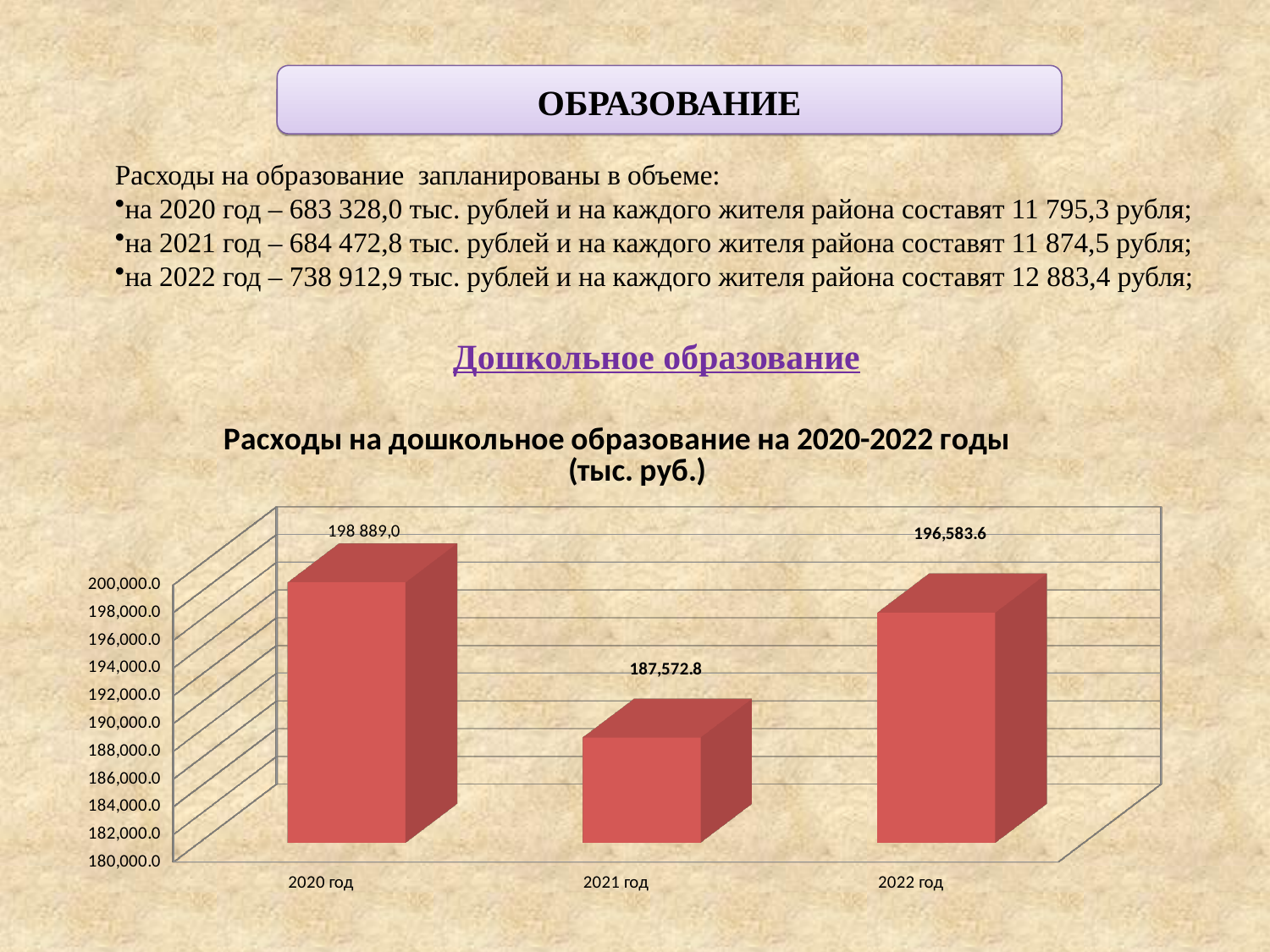

ОБРАЗОВАНИЕ

Расходы на образование  запланированы в объеме:
на 2020 год – 683 328,0 тыс. рублей и на каждого жителя района составят 11 795,3 рубля;
на 2021 год – 684 472,8 тыс. рублей и на каждого жителя района составят 11 874,5 рубля;
на 2022 год – 738 912,9 тыс. рублей и на каждого жителя района составят 12 883,4 рубля;

Дошкольное образование

[unsupported chart]